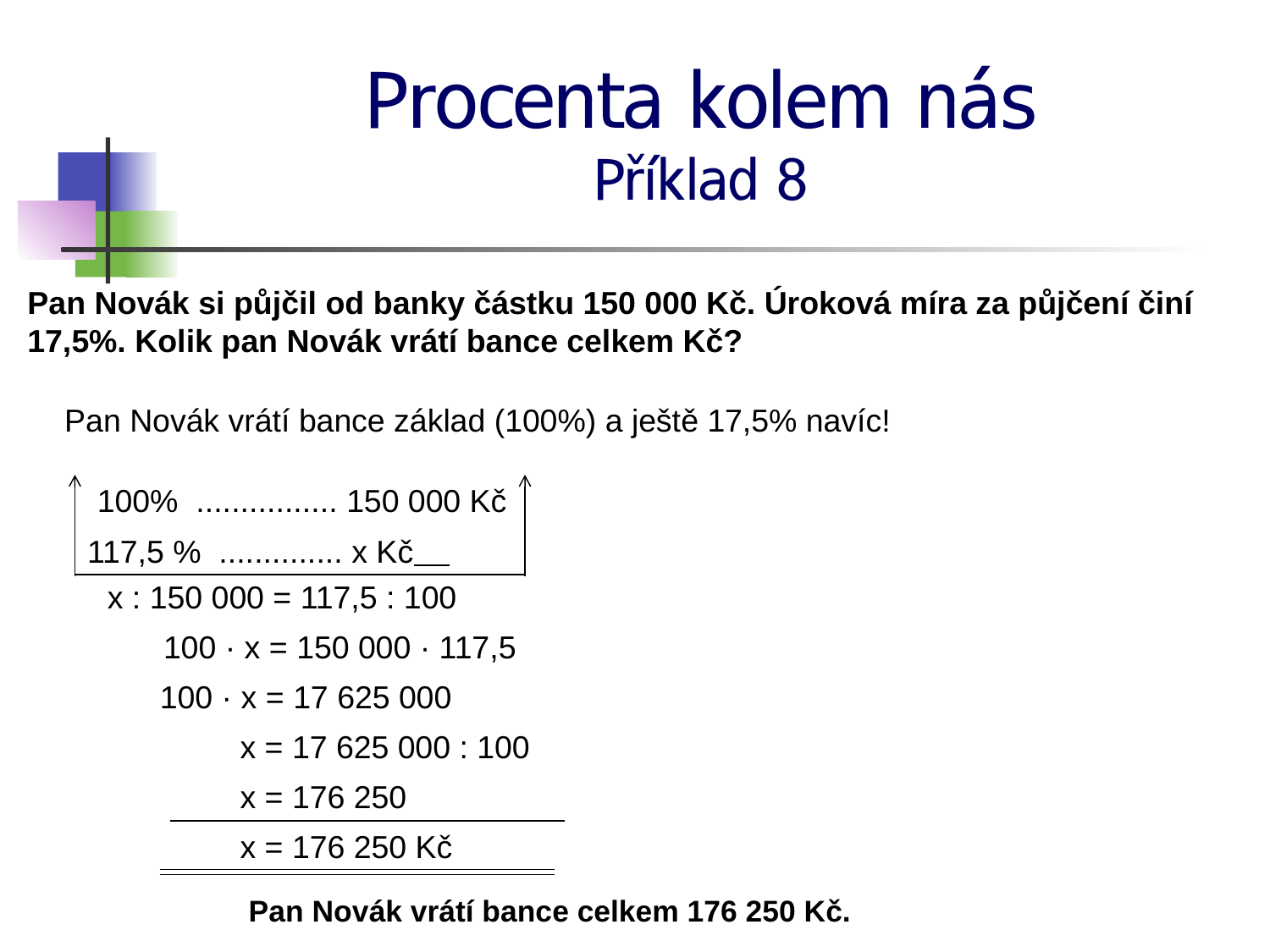

# Procenta kolem nás Příklad 8
Pan Novák si půjčil od banky částku 150 000 Kč. Úroková míra za půjčení činí 17,5%. Kolik pan Novák vrátí bance celkem Kč?
Pan Novák vrátí bance základ (100%) a ještě 17,5% navíc!
100%  ................ 150 000 Kč
117,5 %  .............. x Kč
x : 150 000 = 117,5 : 100
100 · x = 150 000 · 117,5
100 · x = 17 625 000
x = 17 625 000 : 100
x = 176 250
x = 176 250 Kč
Pan Novák vrátí bance celkem 176 250 Kč.